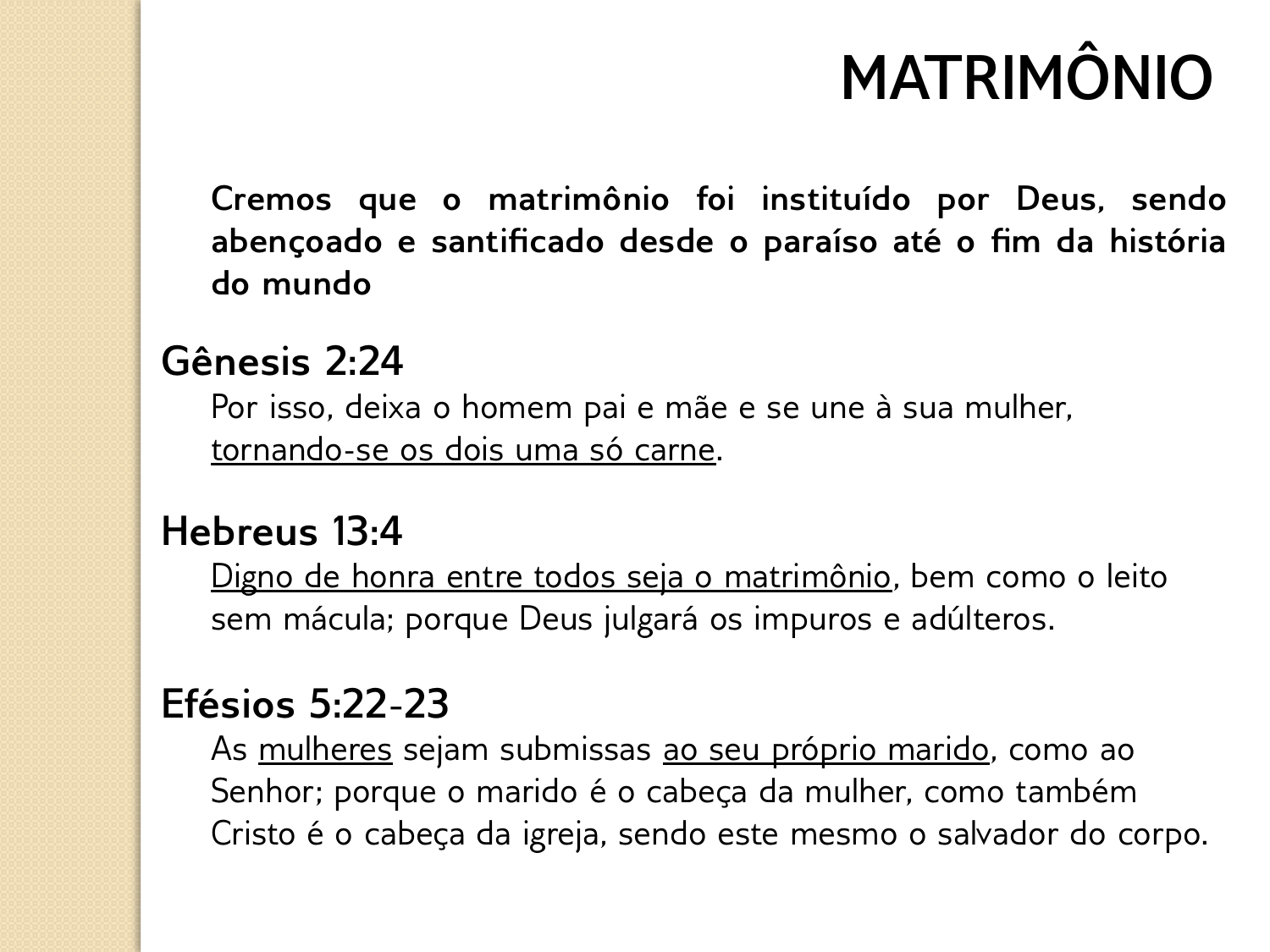

MATRIMÔNIO
Cremos que o matrimônio foi instituído por Deus, sendo abençoado e santificado desde o paraíso até o fim da história do mundo
Gênesis 2:24
Por isso, deixa o homem pai e mãe e se une à sua mulher, tornando-se os dois uma só carne.
Hebreus 13:4
Digno de honra entre todos seja o matrimônio, bem como o leito sem mácula; porque Deus julgará os impuros e adúlteros.
Efésios 5:22-23
As mulheres sejam submissas ao seu próprio marido, como ao Senhor; porque o marido é o cabeça da mulher, como também Cristo é o cabeça da igreja, sendo este mesmo o salvador do corpo.